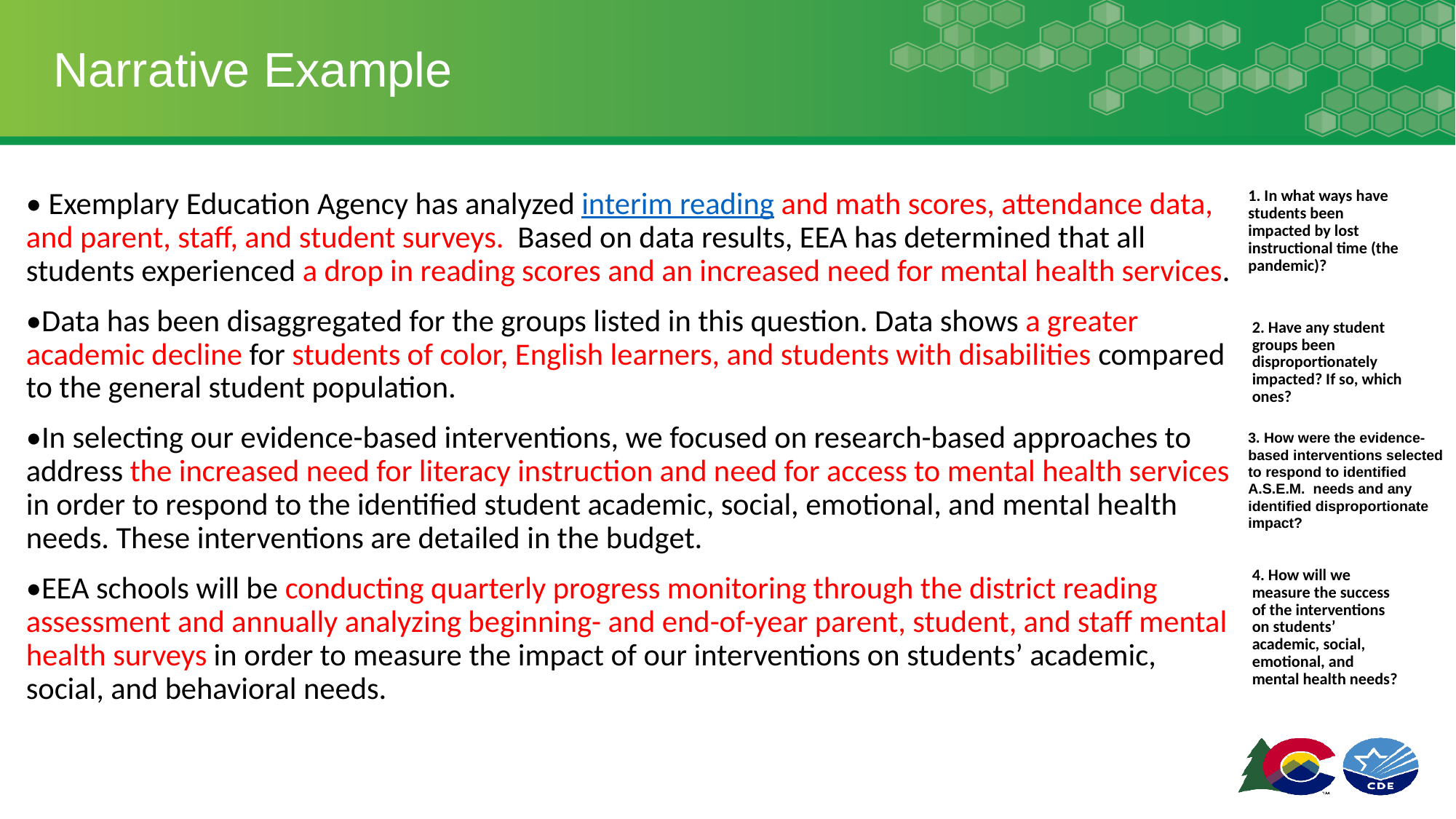

# Narrative Example
• Exemplary Education Agency has analyzed interim reading and math scores, attendance data, and parent, staff, and student surveys.  Based on data results, EEA has determined that all students experienced a drop in reading scores and an increased need for mental health services.
•Data has been disaggregated for the groups listed in this question. Data shows a greater academic decline for students of color, English learners, and students with disabilities compared to the general student population.
•In selecting our evidence-based interventions, we focused on research-based approaches to address the increased need for literacy instruction and need for access to mental health services in order to respond to the identified student academic, social, emotional, and mental health needs. These interventions are detailed in the budget.
•EEA schools will be conducting quarterly progress monitoring through the district reading assessment and annually analyzing beginning- and end-of-year parent, student, and staff mental health surveys in order to measure the impact of our interventions on students’ academic, social, and behavioral needs.

1. In what ways have students been impacted by lost instructional time (the pandemic)?
2. Have any student groups been disproportionately impacted? If so, which ones?

3. How were the evidence-based interventions selected to respond to identified A.S.E.M.  needs and any identified disproportionate impact?

4. How will we measure the success of the interventions on students’ academic, social, emotional, and mental health needs?